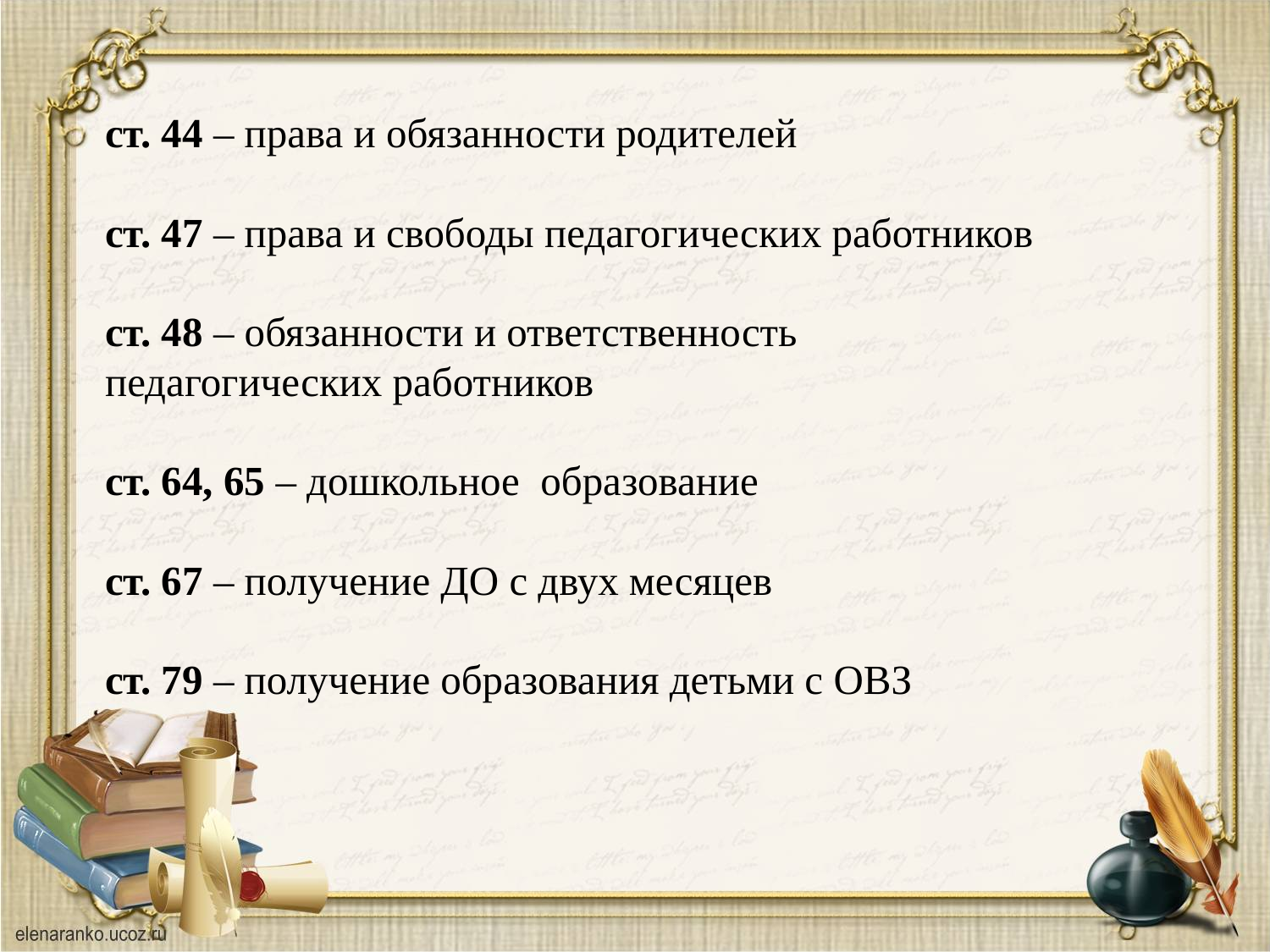

# ст. 44 – права и обязанности родителей ст. 47 – права и свободы педагогических работников ст. 48 – обязанности и ответственность                 педагогических работников ст. 64, 65 – дошкольное  образование ст. 67 – получение ДО с двух месяцев ст. 79 – получение образования детьми с ОВЗ